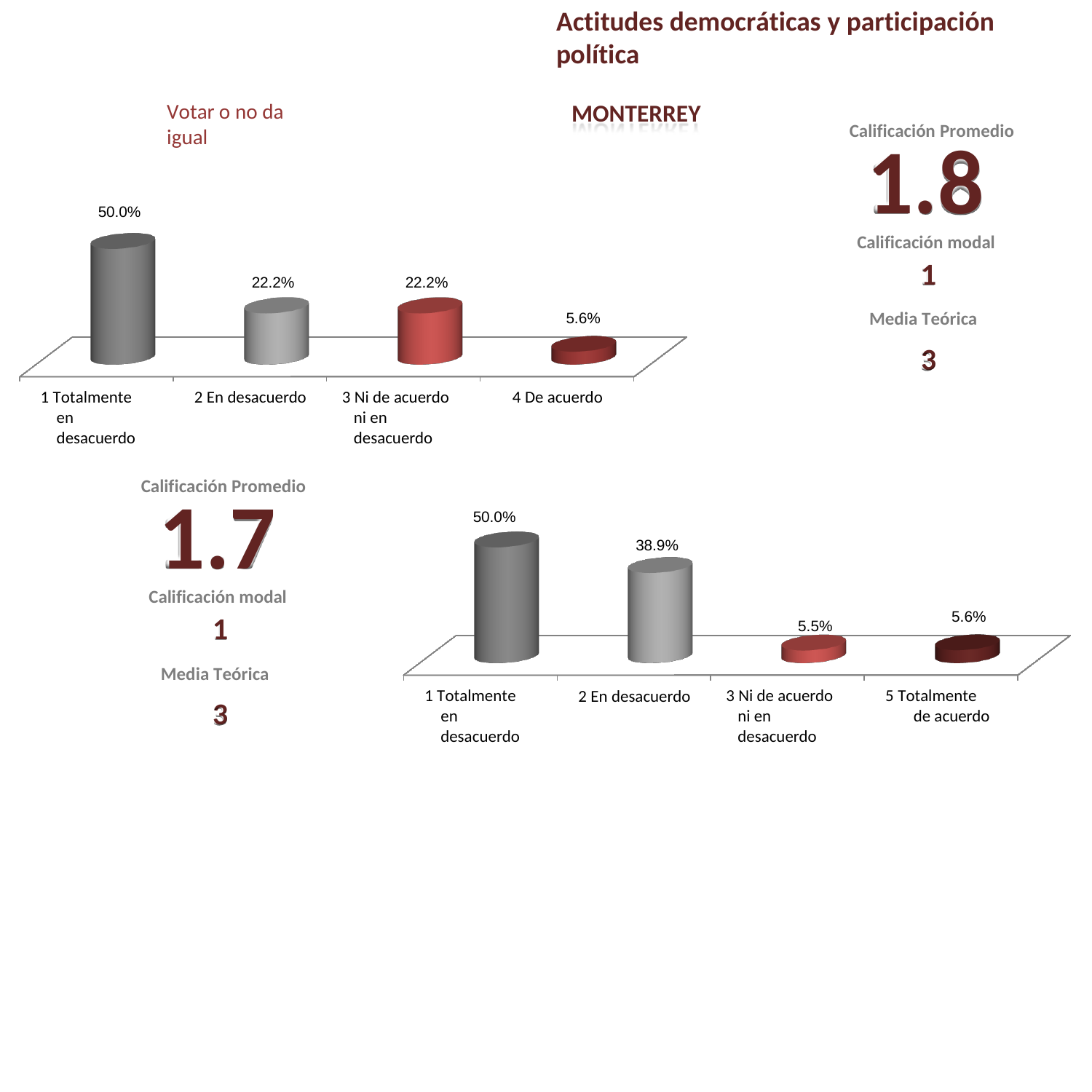

Actitudes democráticas y participación política
MONTERREY
Votar o no da igual

Calificación Promedio
1.8
Calificación modal
1

Media Teórica

3
50.0%

22.2%
22.2%
5.6%

1 Totalmente en desacuerdo
3 Ni de acuerdo ni en desacuerdo
2 En desacuerdo
4 De acuerdo

Calificación Promedio
1.7
Calificación modal
1

Media Teórica

3
50.0%

38.9%

5.6%
5.5%

1 Totalmente en desacuerdo
3 Ni de acuerdo ni en desacuerdo
5 Totalmente de acuerdo
2 En desacuerdo